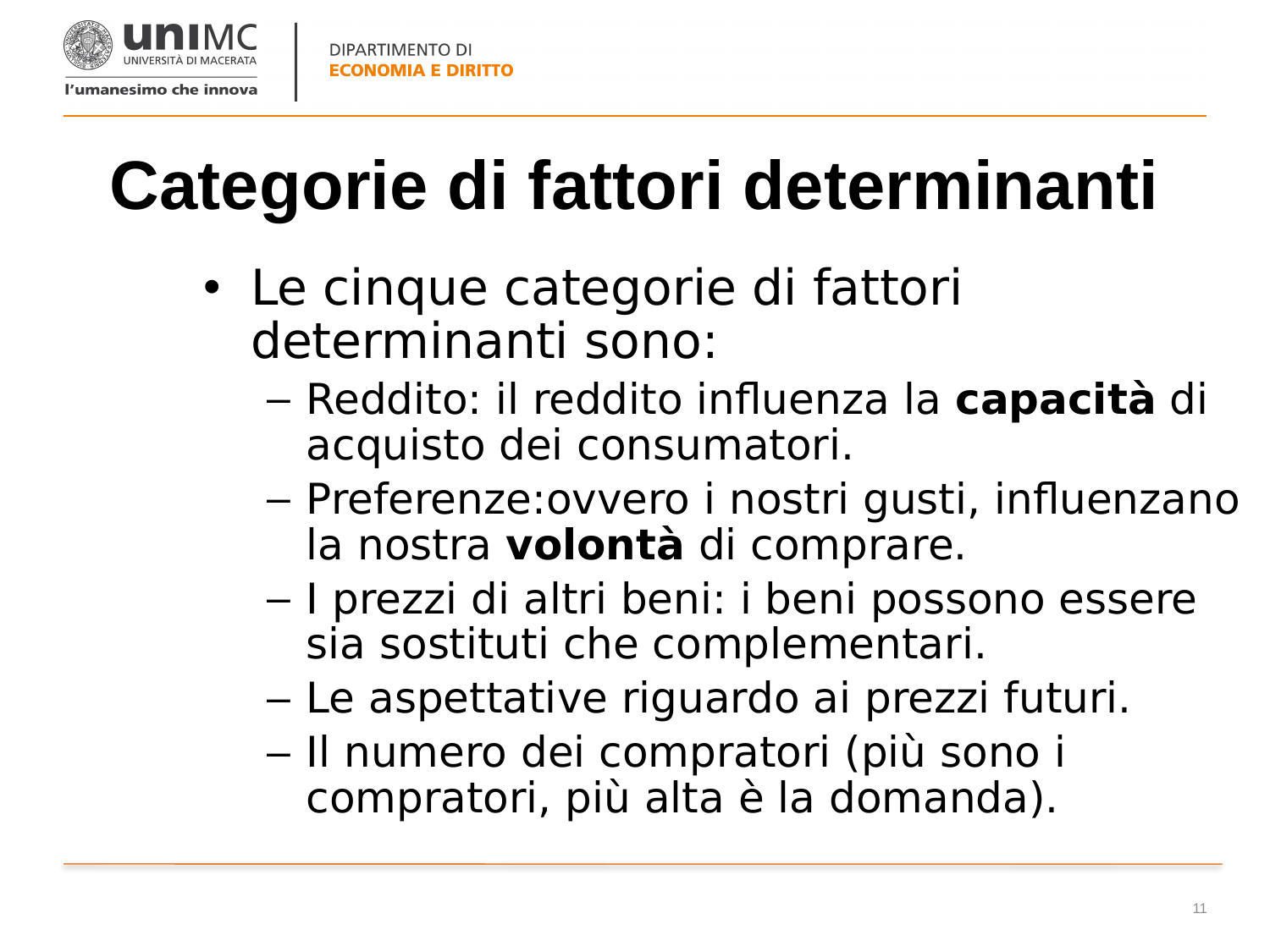

# Categorie di fattori determinanti
Le cinque categorie di fattori determinanti sono:
Reddito: il reddito influenza la capacità di acquisto dei consumatori.
Preferenze:ovvero i nostri gusti, influenzano la nostra volontà di comprare.
I prezzi di altri beni: i beni possono essere sia sostituti che complementari.
Le aspettative riguardo ai prezzi futuri.
Il numero dei compratori (più sono i compratori, più alta è la domanda).

11